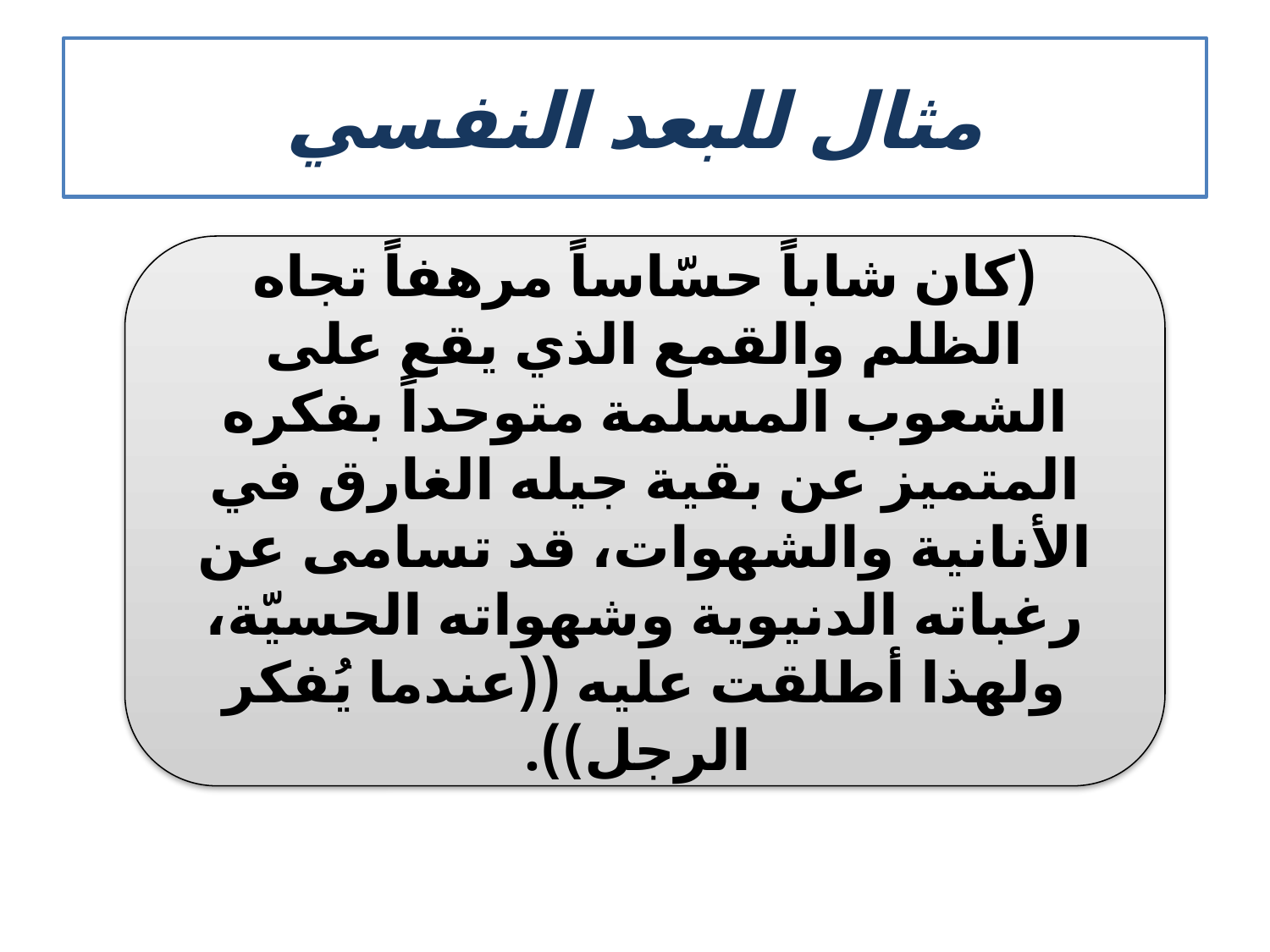

# مثال للبعد النفسي

(كان شاباً حسّاساً مرهفاً تجاه الظلم والقمع الذي يقع على الشعوب المسلمة متوحداً بفكره المتميز عن بقية جيله الغارق في الأنانية والشهوات، قد تسامى عن رغباته الدنيوية وشهواته الحسيّة، ولهذا أطلقت عليه ((عندما يُفكر
 الرجل)).